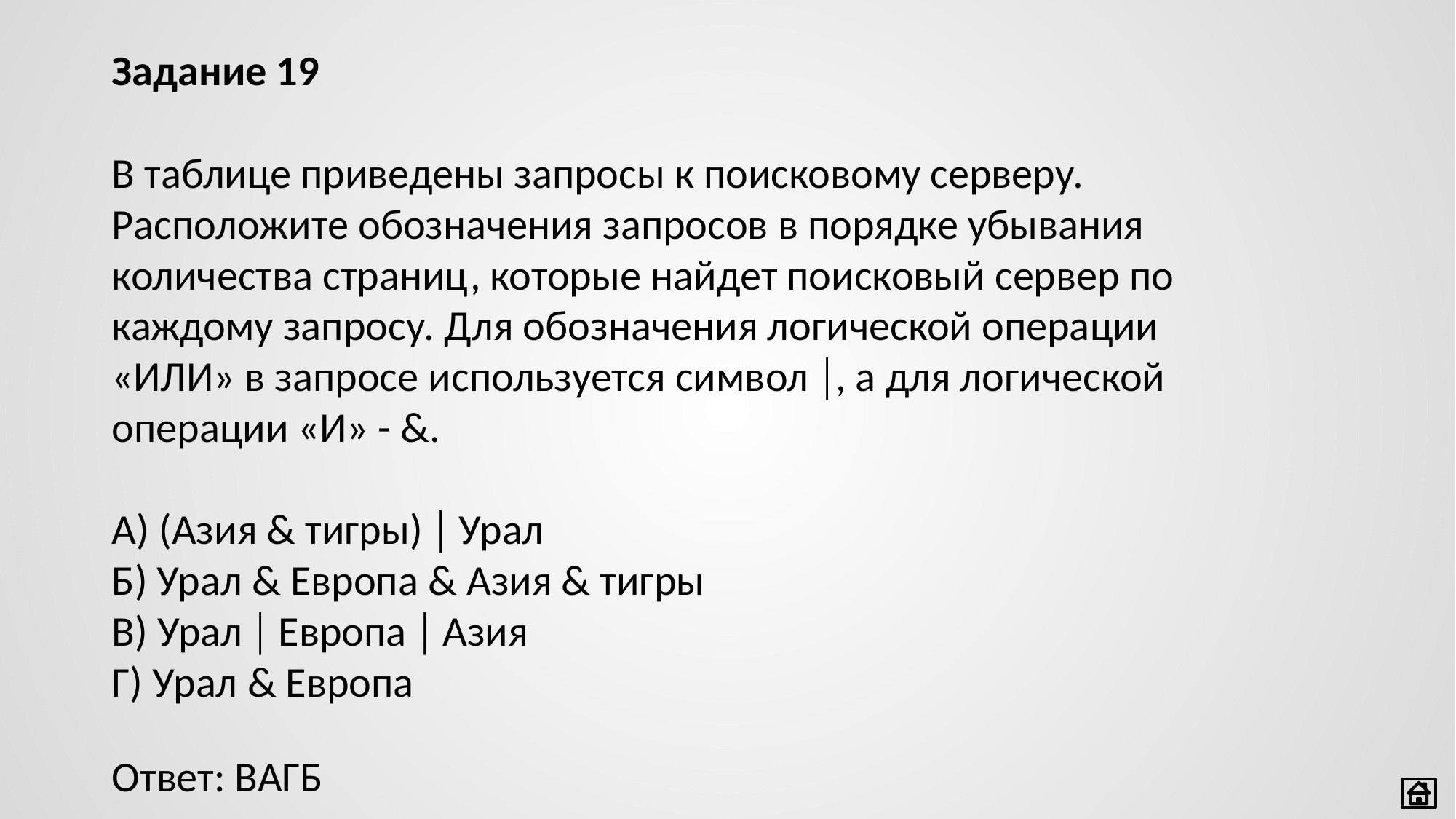

Задание 19
В таблице приведены запросы к поисковому серверу. Расположите обозначения запросов в порядке убывания количества страниц, которые найдет поисковый сервер по каждому запросу. Для обозначения логической операции «ИЛИ» в запросе используется символ |, а для логической операции «И» - &.

А) (Азия & тигры) | Урал
Б) Урал & Европа & Азия & тигры
В) Урал | Европа | Азия
Г) Урал & Европа

Ответ: ВАГБ